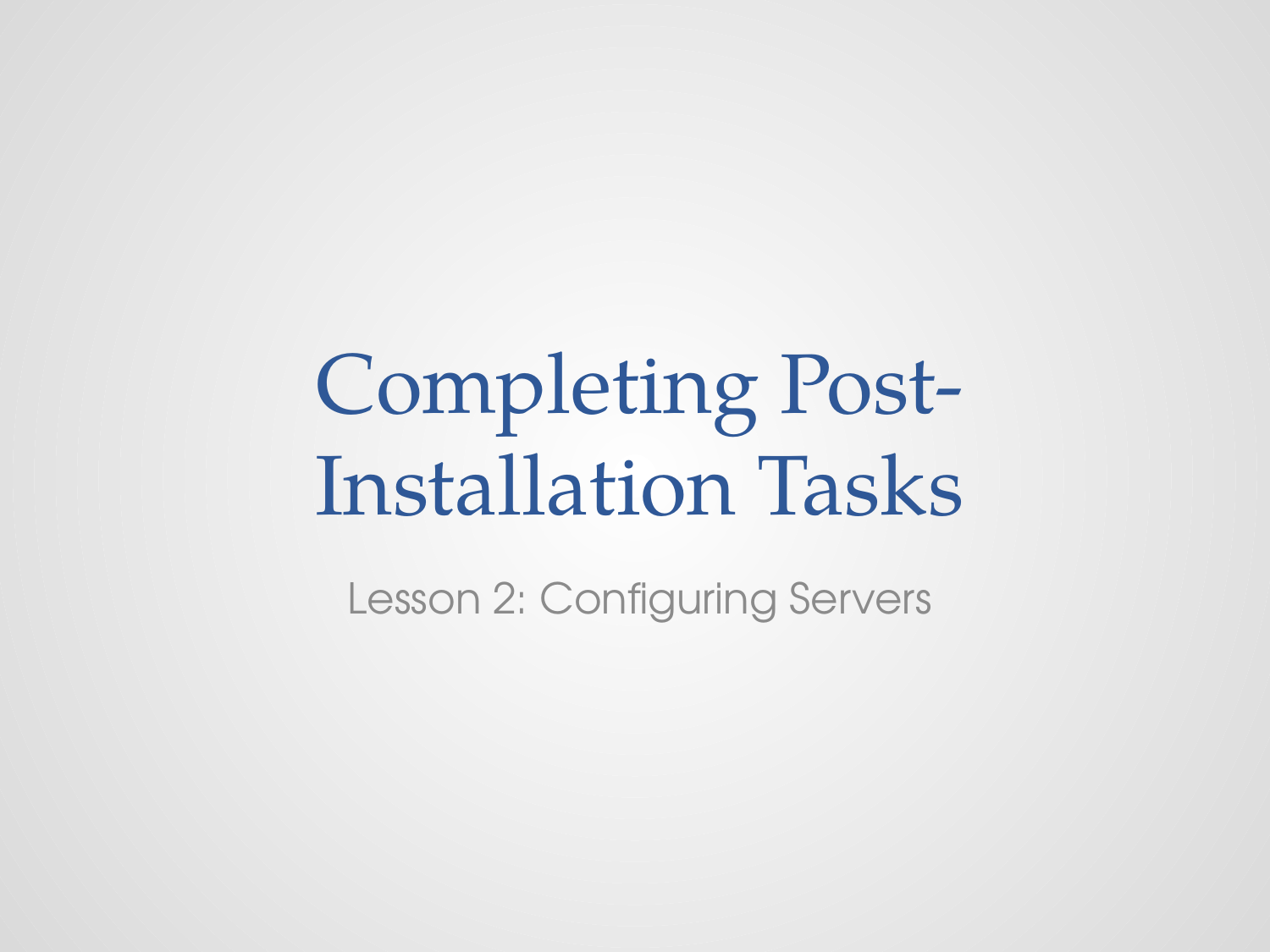

# Completing Post-Installation Tasks
Lesson 2: Configuring Servers
© 2013 John Wiley & Sons, Inc.
3